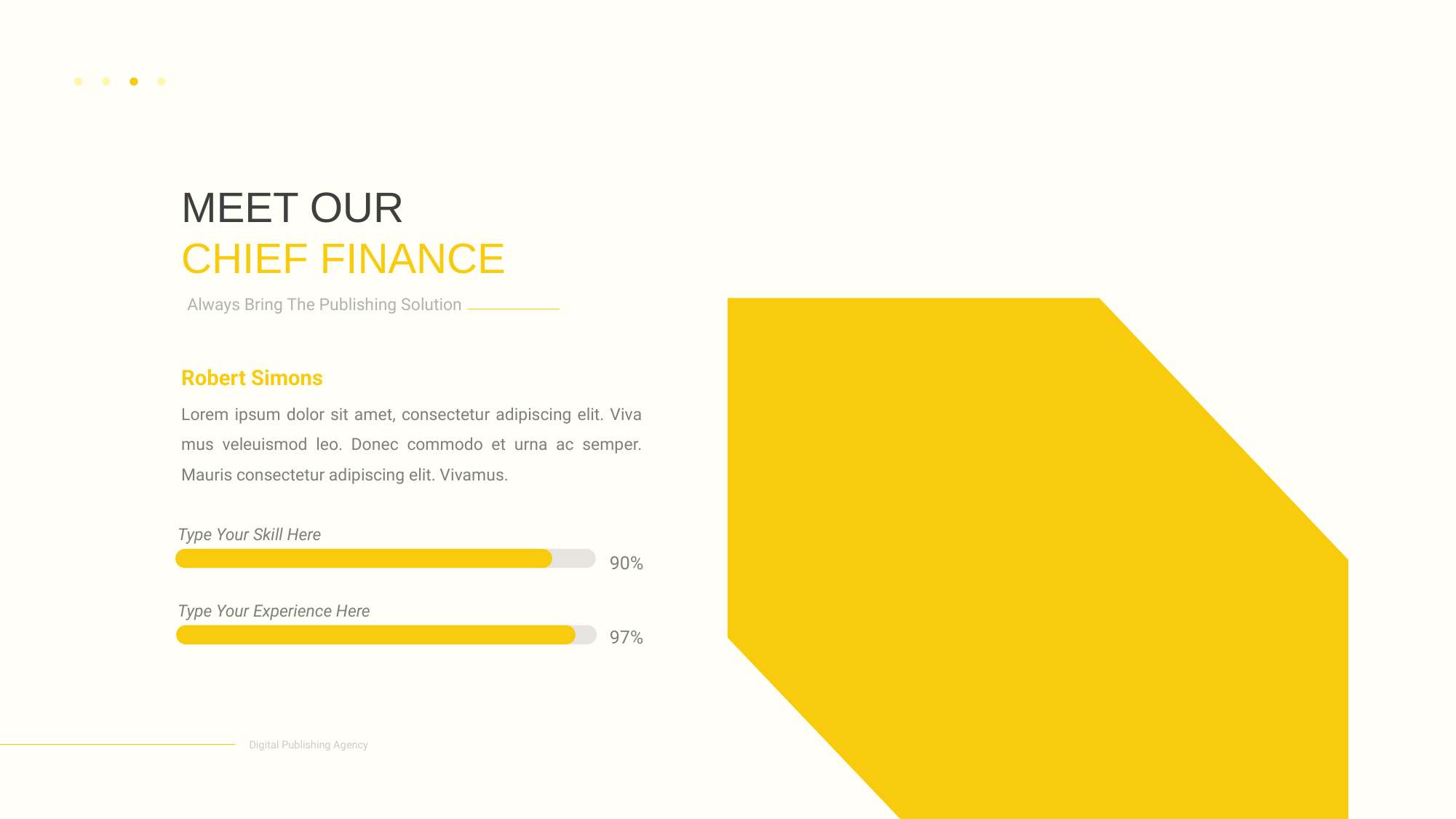

MEET OUR
CHIEF FINANCE
Always Bring The Publishing Solution
Robert Simons
Lorem ipsum dolor sit amet, consectetur adipiscing elit. Viva mus veleuismod leo. Donec commodo et urna ac semper. Mauris consectetur adipiscing elit. Vivamus.
Type Your Skill Here
90%

Type Your Experience Here
97%

Digital Publishing Agency